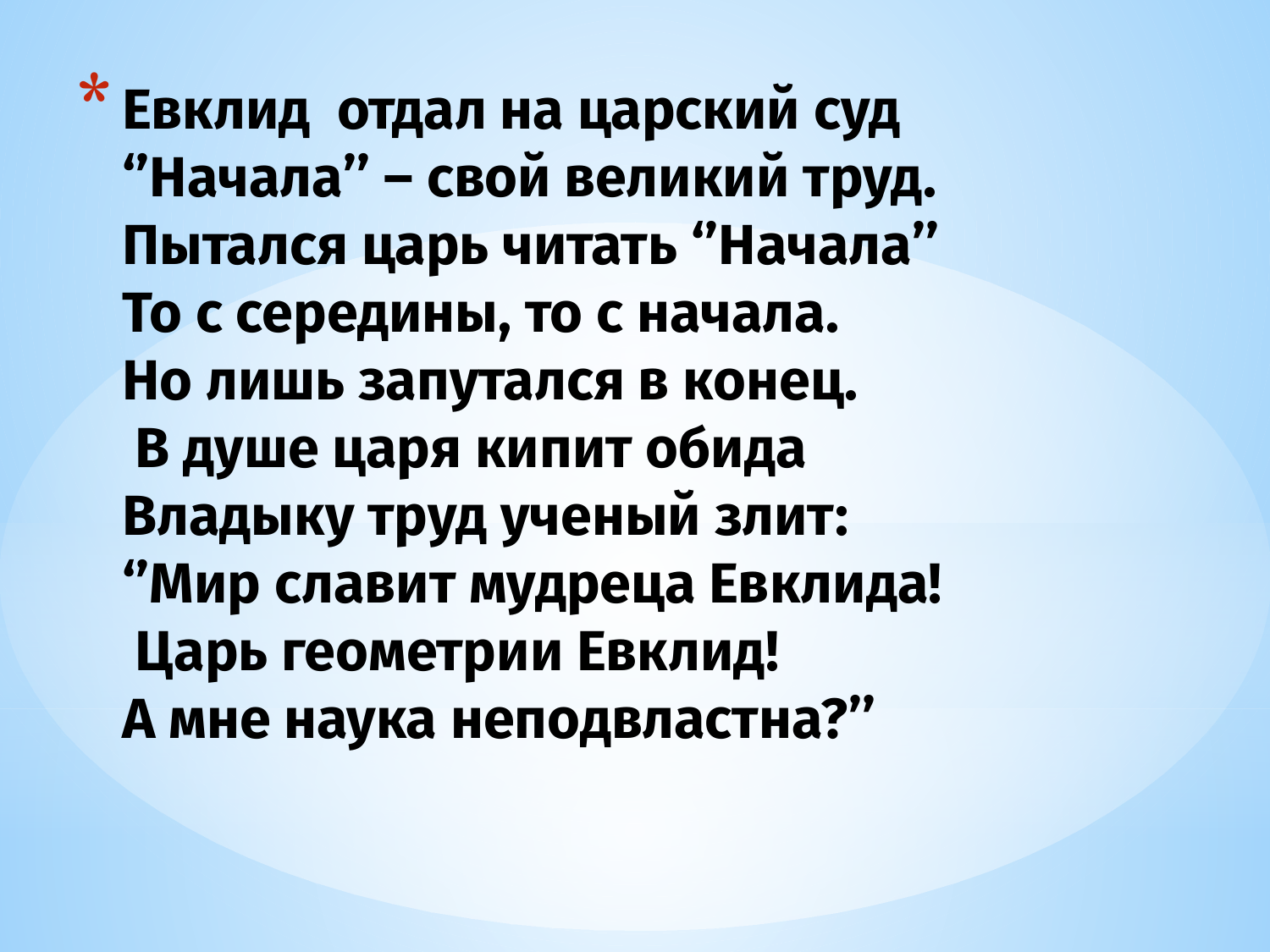

# Евклид  отдал на царский суд ‘’Начала’’ – свой великий труд. Пытался царь читать ‘’Начала’’ То с середины, то с начала. Но лишь запутался в конец. В душе царя кипит обида Владыку труд ученый злит: ‘’Мир славит мудреца Евклида! Царь геометрии Евклид! А мне наука неподвластна?’’